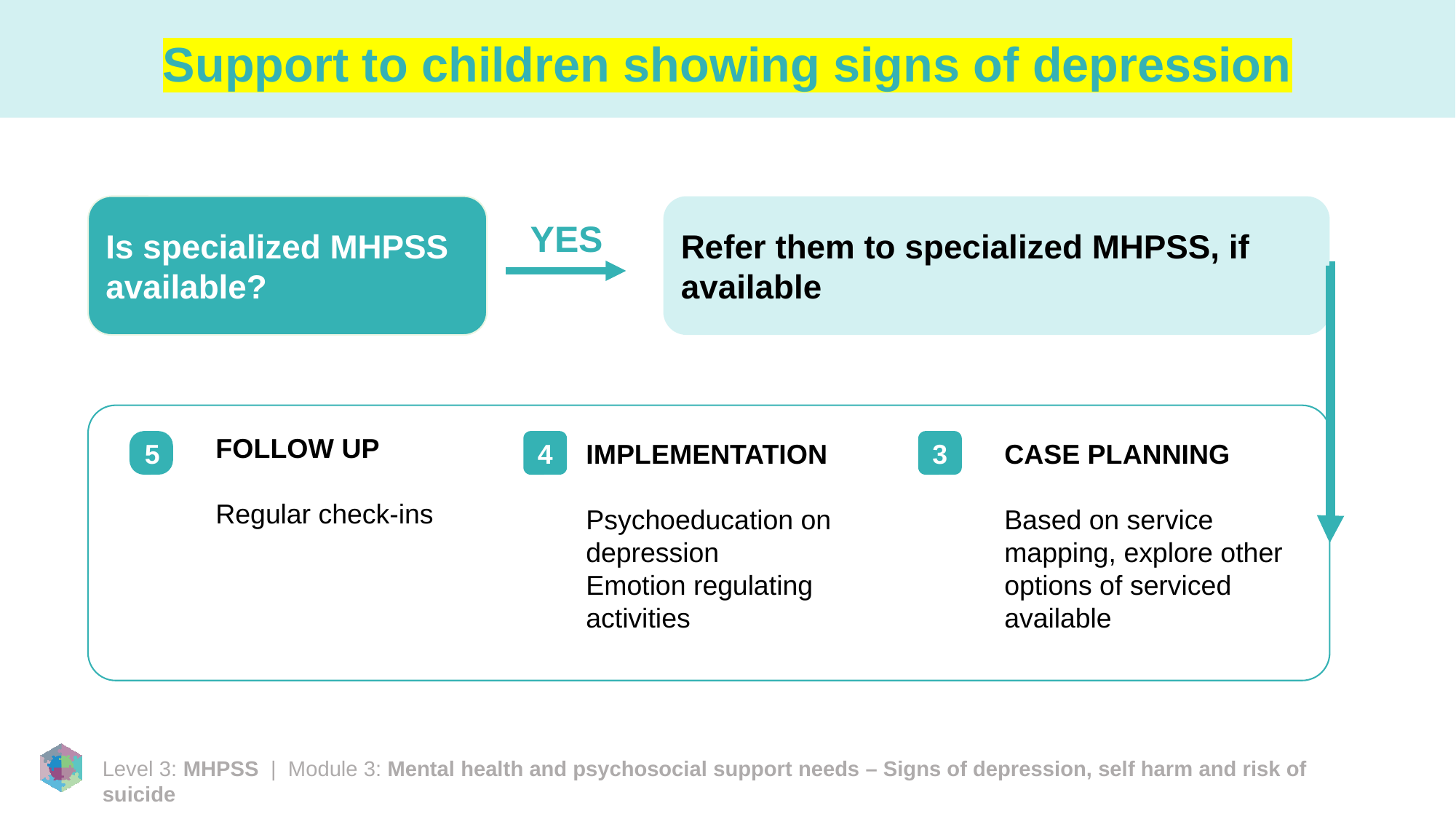

# Support to children showing signs of depression
Refer them to specialized MHPSS, if available
Is specialized MHPSS available?
YES

FOLLOW UP

Regular check-ins
CASE PLANNING

Based on service mapping, explore other options of serviced available
IMPLEMENTATION

Psychoeducation on depression
Emotion regulating activities
5
4
3